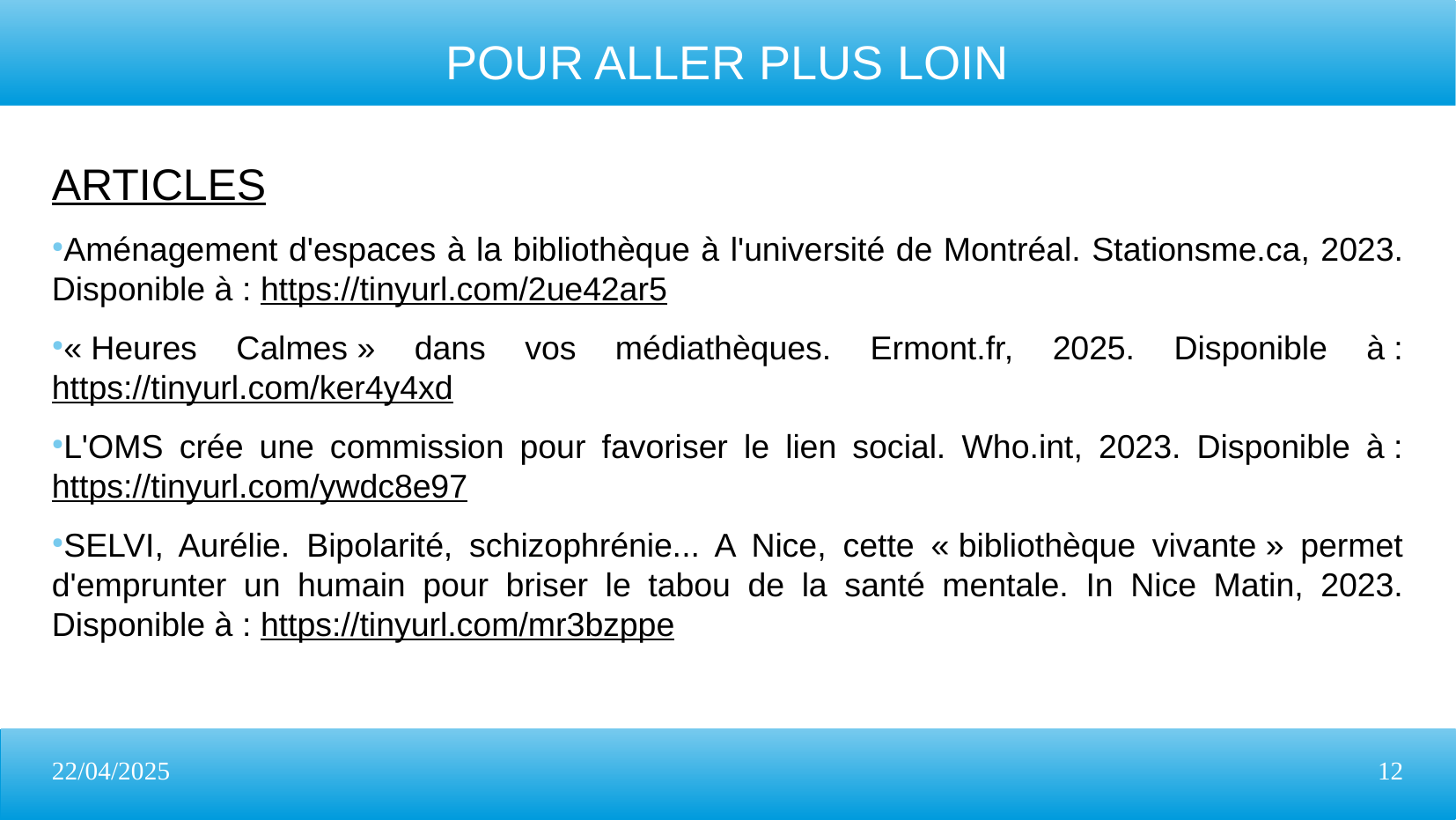

POUR ALLER PLUS LOIN
ARTICLES
Aménagement d'espaces à la bibliothèque à l'université de Montréal. Stationsme.ca, 2023. Disponible à : https://tinyurl.com/2ue42ar5
« Heures Calmes » dans vos médiathèques. Ermont.fr, 2025. Disponible à : https://tinyurl.com/ker4y4xd
L'OMS crée une commission pour favoriser le lien social. Who.int, 2023. Disponible à : https://tinyurl.com/ywdc8e97
SELVI, Aurélie. Bipolarité, schizophrénie... A Nice, cette « bibliothèque vivante » permet d'emprunter un humain pour briser le tabou de la santé mentale. In Nice Matin, 2023. Disponible à : https://tinyurl.com/mr3bzppe
22/04/2025
12